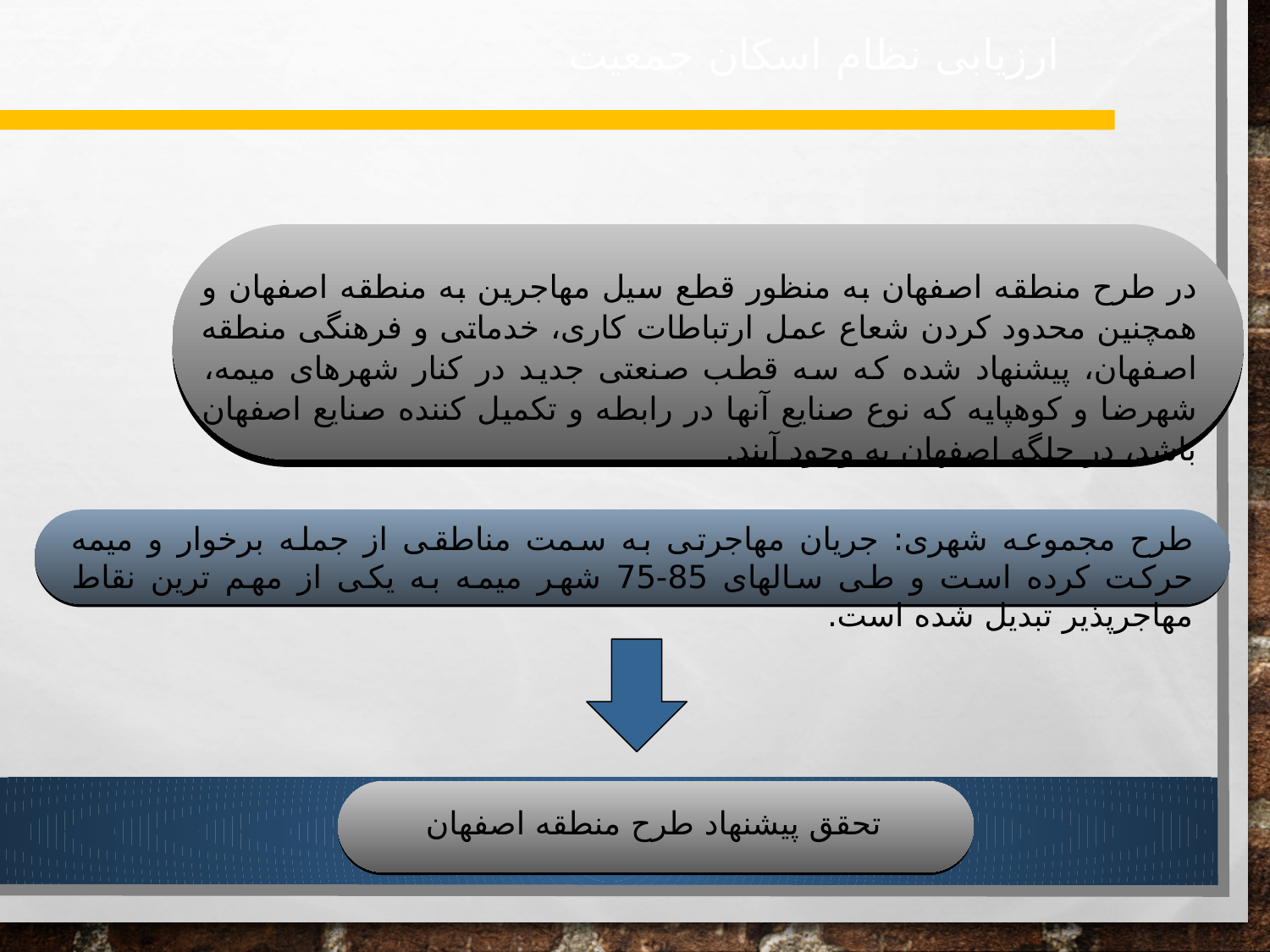

ارزیابی نظام اسکان جمعیت

در طرح منطقه اصفهان به منظور قطع سیل مهاجرین به منطقه اصفهان و همچنین محدود کردن شعاع عمل ارتباطات کاری، خدماتی و فرهنگی منطقه اصفهان، پیشنهاد شده که سه قطب صنعتی جدید در کنار شهرهای میمه، شهرضا و کوهپایه که نوع صنایع آنها در رابطه و تکمیل کننده صنایع اصفهان باشد، در جلگه اصفهان به وجود آیند.

طرح مجموعه شهری: جریان مهاجرتی به سمت مناطقی از جمله برخوار و میمه حرکت کرده است و طی سالهای 85-75 شهر میمه به یکی از مهم ترین نقاط مهاجرپذیر تبدیل شده است.

تحقق پیشنهاد طرح منطقه اصفهان